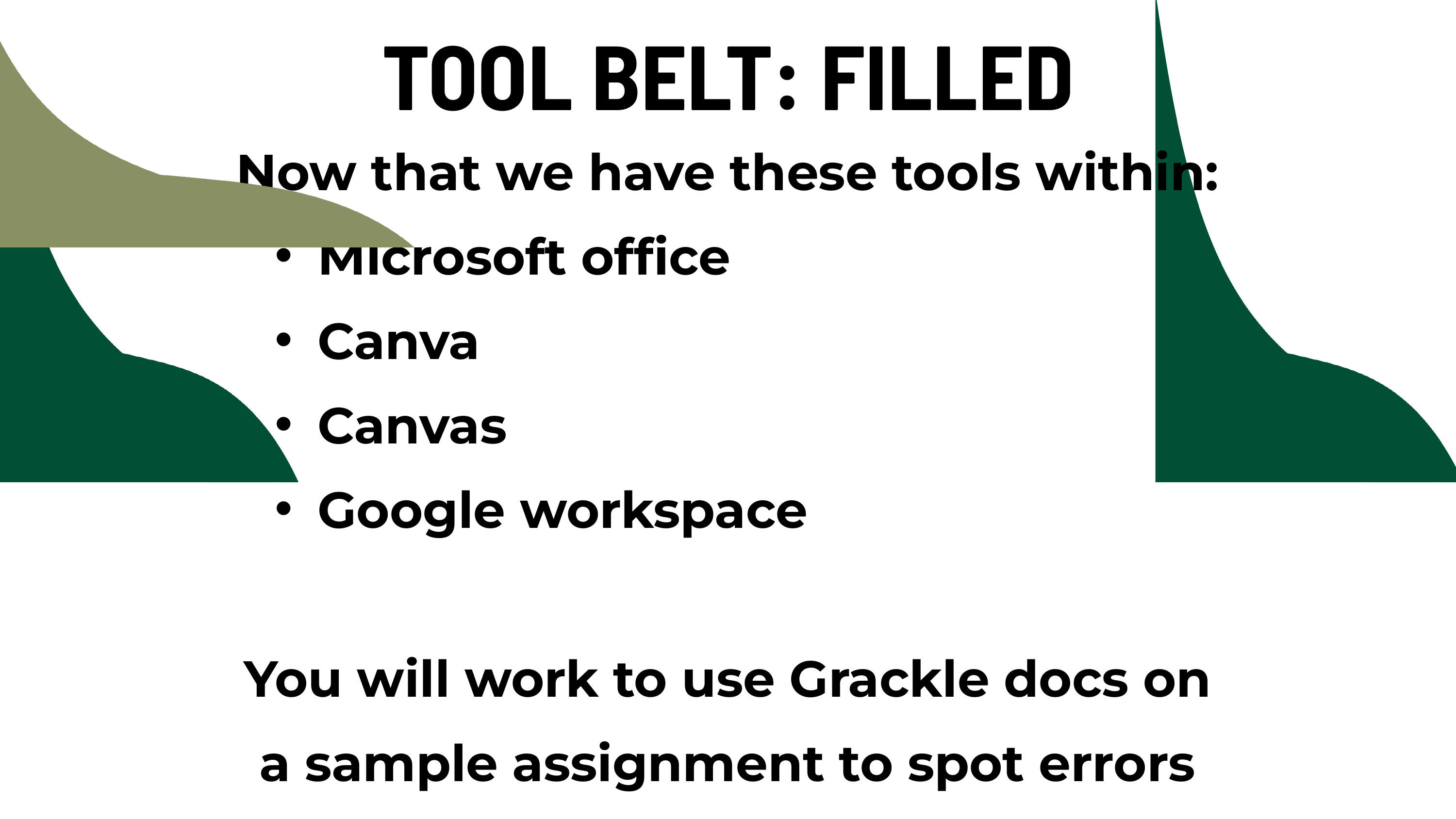

TOOL BELT: FILLED

Now that we have these tools within:
Microsoft office
Canva
Canvas
Google workspace

You will work to use Grackle docs on a sample assignment to spot errors and issues, and work to fix them in a given time frame!